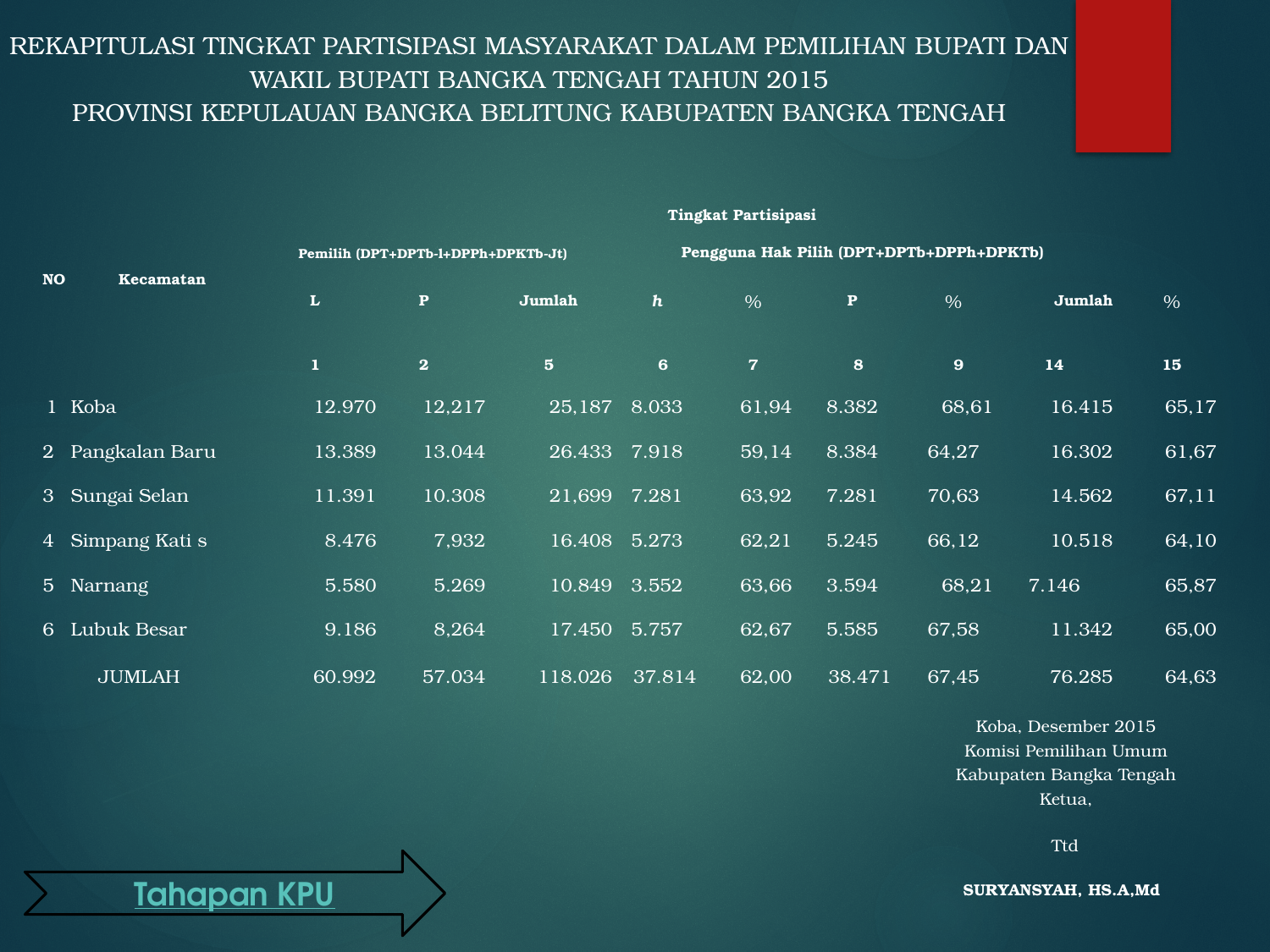

REKAPITULASI TINGKAT PARTISIPASI MASYARAKAT DALAM PEMILIHAN BUPATI DAN WAKIL BUPATI BANGKA TENGAH TAHUN 2015
PROVINSI KEPULAUAN BANGKA BELITUNG KABUPATEN BANGKA TENGAH
|  |  | Tingkat Partisipasi |  |  |  |  |  |  |  |  |
| --- | --- | --- | --- | --- | --- | --- | --- | --- | --- | --- |
|  |  | Pemilih (DPT+DPTb-l+DPPh+DPKTb-Jt) |  |  | Pengguna Hak Pilih (DPT+DPTb+DPPh+DPKTb) |  |  |  |  |  |
| NO | Kecamatan |  |  |  |  |  |  |  |  |  |
|  |  | L | P | Jumlah | h | % | P | % | Jumlah | % |
|  |  | 1 | 2 | 5 | 6 | 7 | 8 | 9 | 14 | 15 |
| 1 | Koba | 12.970 | 12,217 | 25,187 | 8.033 | 61,94 | 8.382 | 68,61 | 16.415 | 65,17 |
| 2 | Pangkalan Baru | 13.389 | 13.044 | 26.433 | 7.918 | 59,14 | 8.384 | 64,27 | 16.302 | 61,67 |
| 3 | Sungai Selan | 11.391 | 10.308 | 21,699 | 7.281 | 63,92 | 7.281 | 70,63 | 14.562 | 67,11 |
| 4 | Simpang Kati s | 8.476 | 7,932 | 16.408 | 5.273 | 62,21 | 5.245 | 66,12 | 10.518 | 64,10 |
| 5 | Narnang | 5.580 | 5.269 | 10.849 | 3.552 | 63,66 | 3.594 | 68,21 | 7.146 | 65,87 |
| 6 | Lubuk Besar | 9.186 | 8,264 | 17.450 | 5.757 | 62,67 | 5.585 | 67,58 | 11.342 | 65,00 |
| JUMLAH |  | 60.992 | 57.034 | 118.026 | 37.814 | 62,00 | 38.471 | 67,45 | 76.285 | 64,63 |
Koba, Desember 2015 Komisi Pemilihan Umum Kabupaten Bangka Tengah Ketua,
Ttd
Tahapan KPU
SURYANSYAH, HS.A,Md